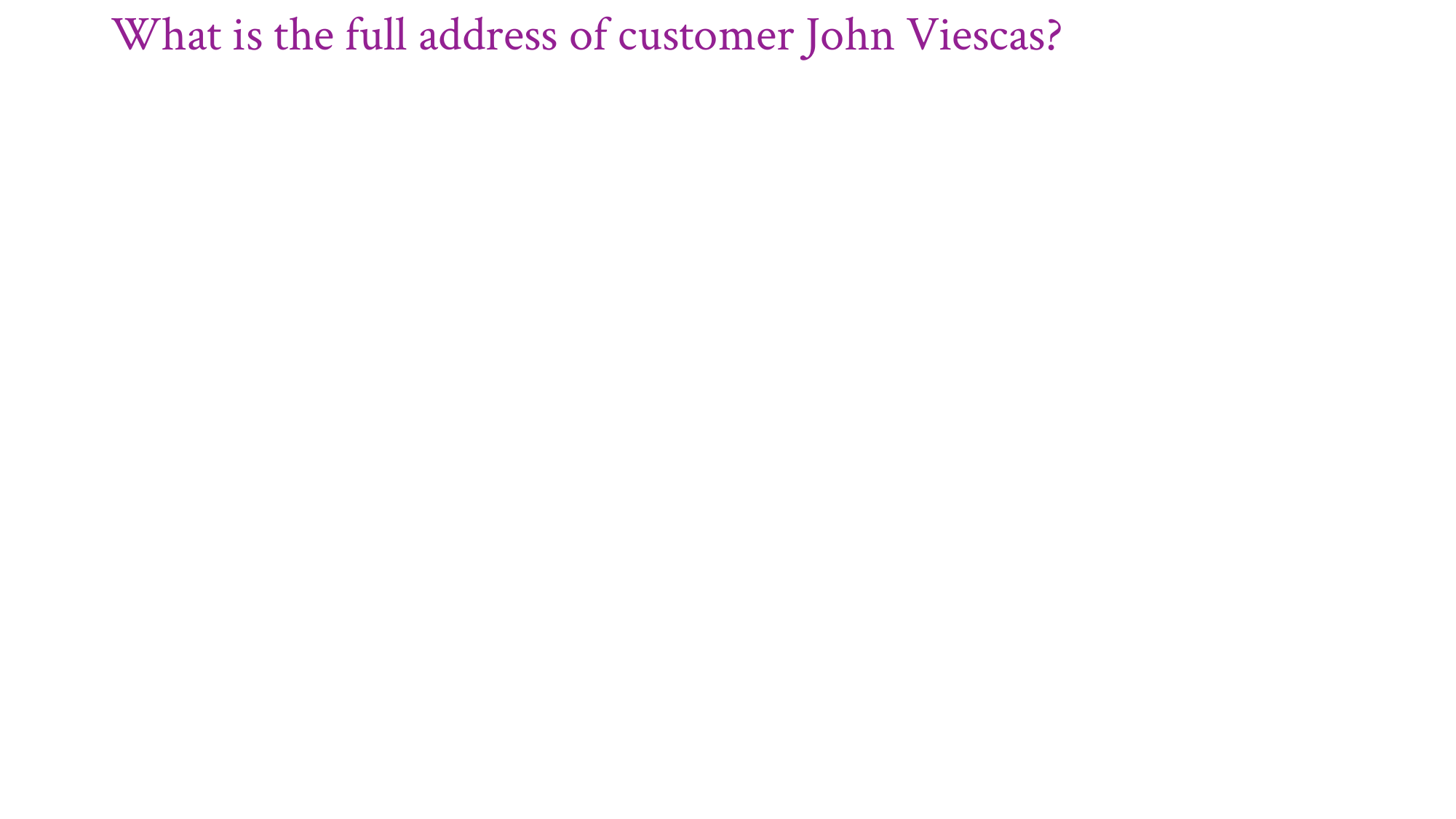

# What is the full address of customer John Viescas?